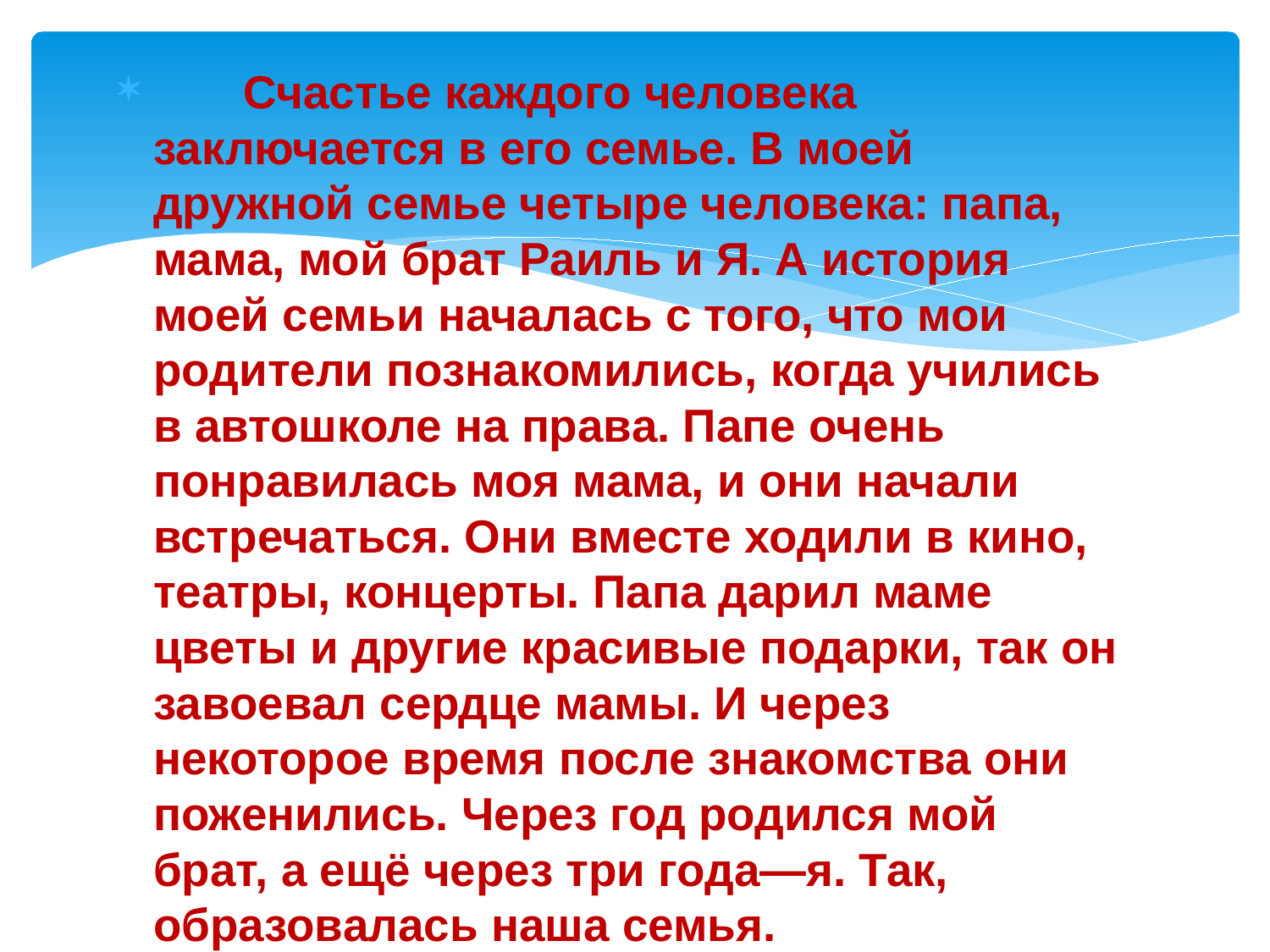

#
       Счастье каждого человека  заключается в его семье. В моей дружной семье четыре человека: папа, мама, мой брат Раиль и Я. А история моей семьи началась с того, что мои родители познакомились, когда учились в автошколе на права. Папе очень понравилась моя мама, и они начали встречаться. Они вместе ходили в кино, театры, концерты. Папа дарил маме цветы и другие красивые подарки, так он завоевал сердце мамы. И через некоторое время после знакомства они поженились. Через год родился мой брат, а ещё через три года—я. Так, образовалась наша семья.